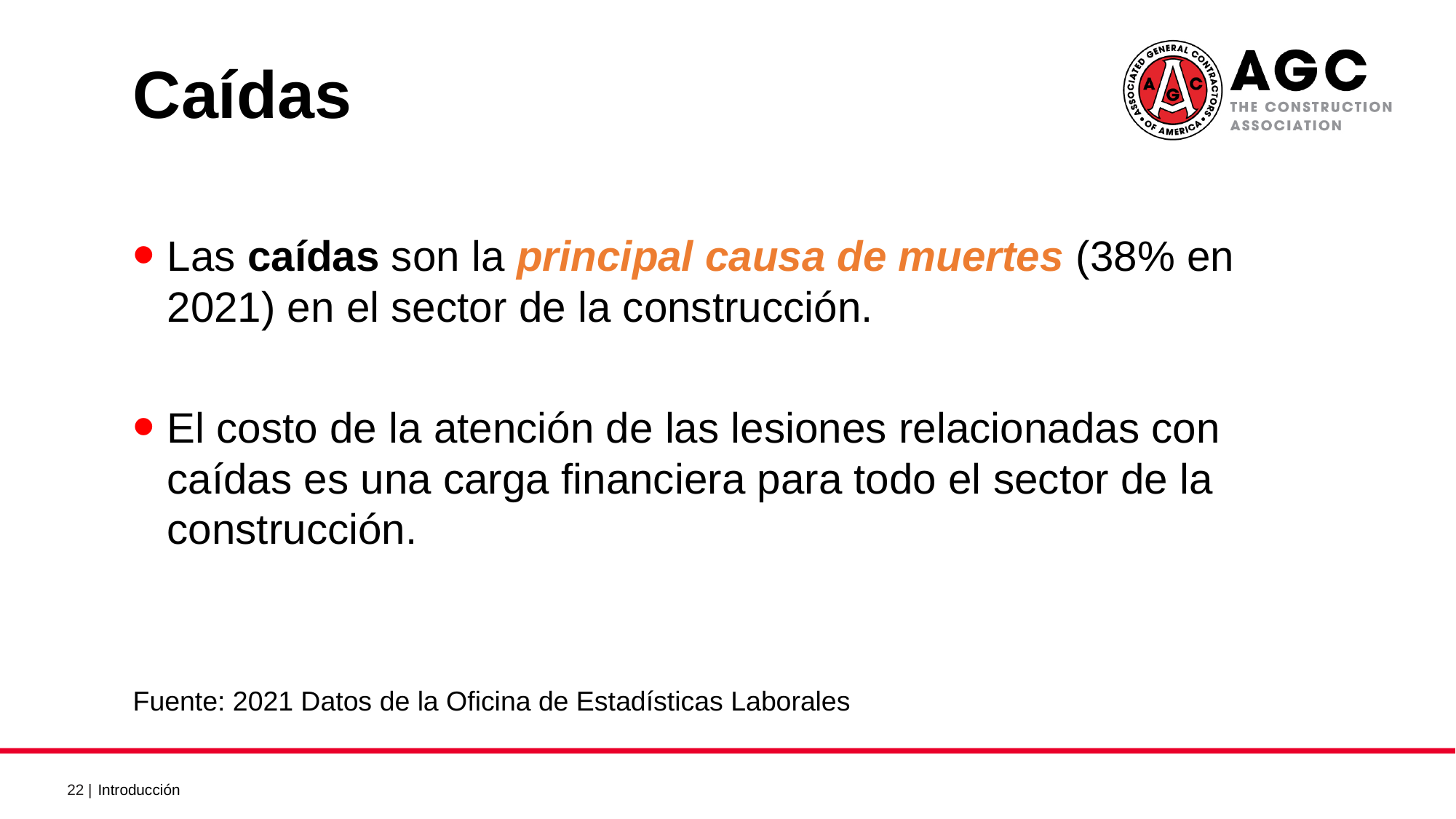

Caídas
Las caídas son la principal causa de muertes (38% en 2021) en el sector de la construcción.
El costo de la atención de las lesiones relacionadas con caídas es una carga financiera para todo el sector de la construcción.
Fuente: 2021 Datos de la Oficina de Estadísticas Laborales
Introducción